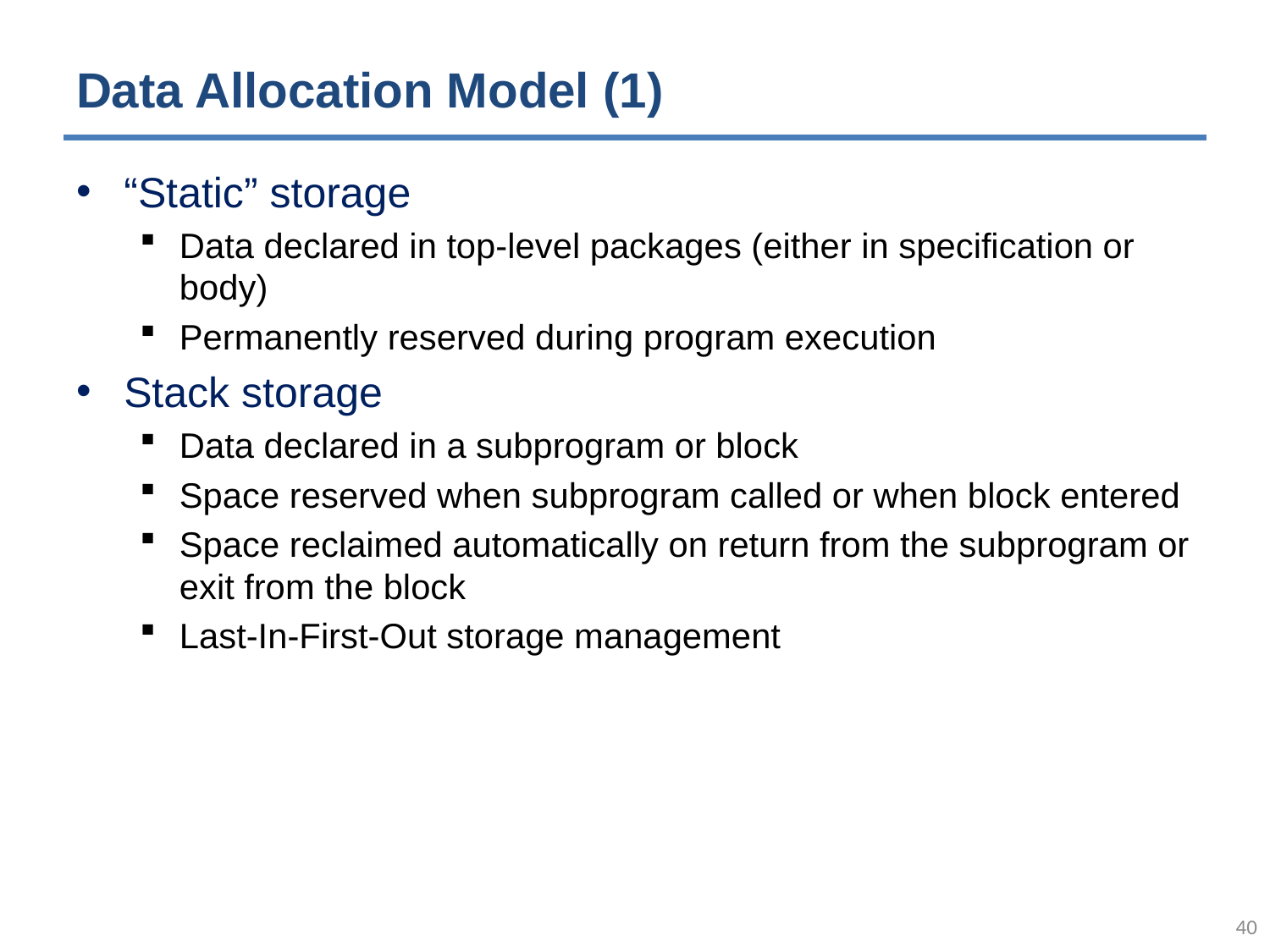

# Data Allocation Model (1)
“Static” storage
Data declared in top-level packages (either in specification or body)
Permanently reserved during program execution
Stack storage
Data declared in a subprogram or block
Space reserved when subprogram called or when block entered
Space reclaimed automatically on return from the subprogram or exit from the block
Last-In-First-Out storage management
40